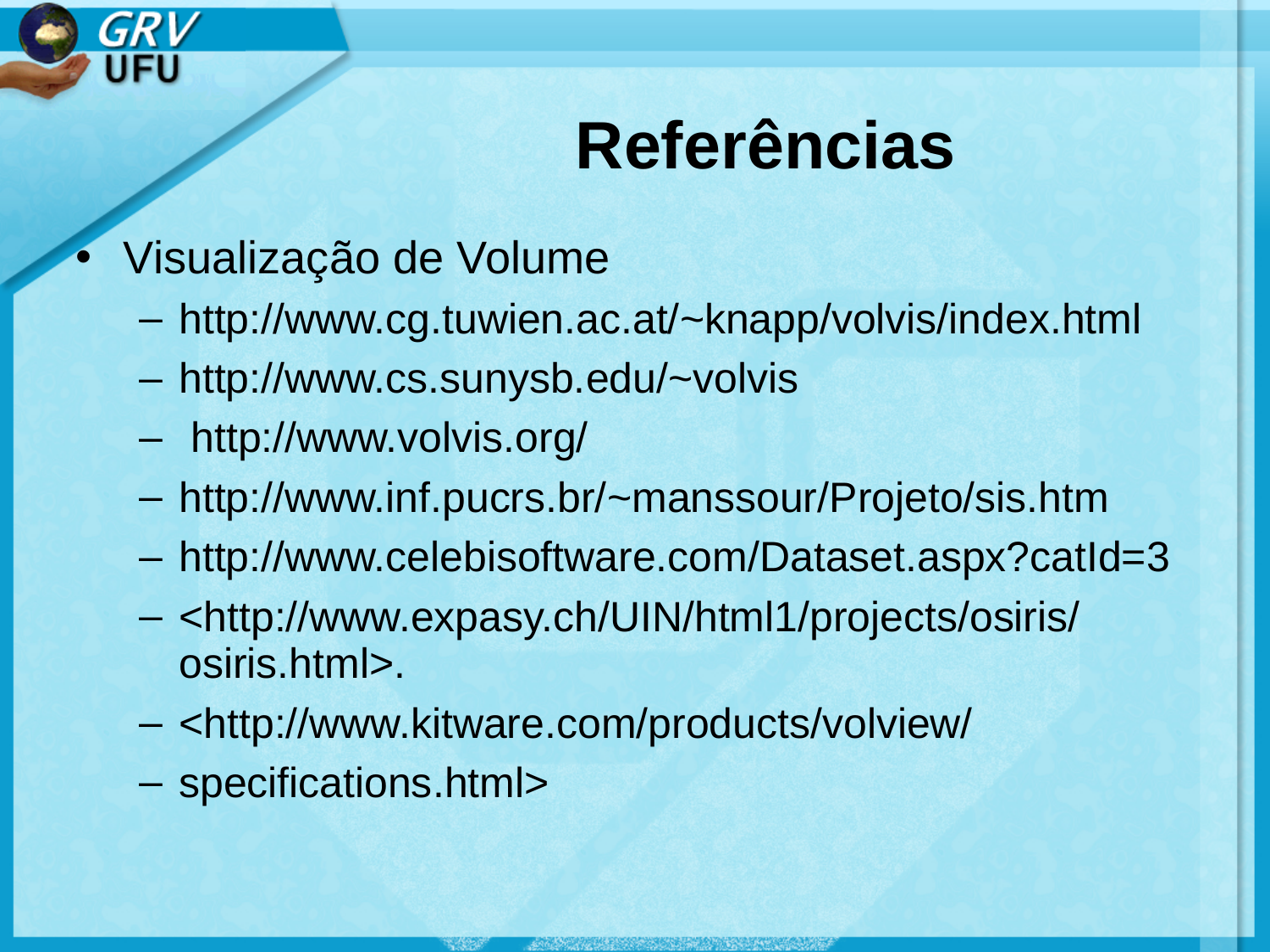

# Referências
Visualização de Volume
http://www.cg.tuwien.ac.at/~knapp/volvis/index.html
http://www.cs.sunysb.edu/~volvis
 http://www.volvis.org/
http://www.inf.pucrs.br/~manssour/Projeto/sis.htm
http://www.celebisoftware.com/Dataset.aspx?catId=3
<http://www.expasy.ch/UIN/html1/projects/osiris/osiris.html>.
<http://www.kitware.com/products/volview/
specifications.html>